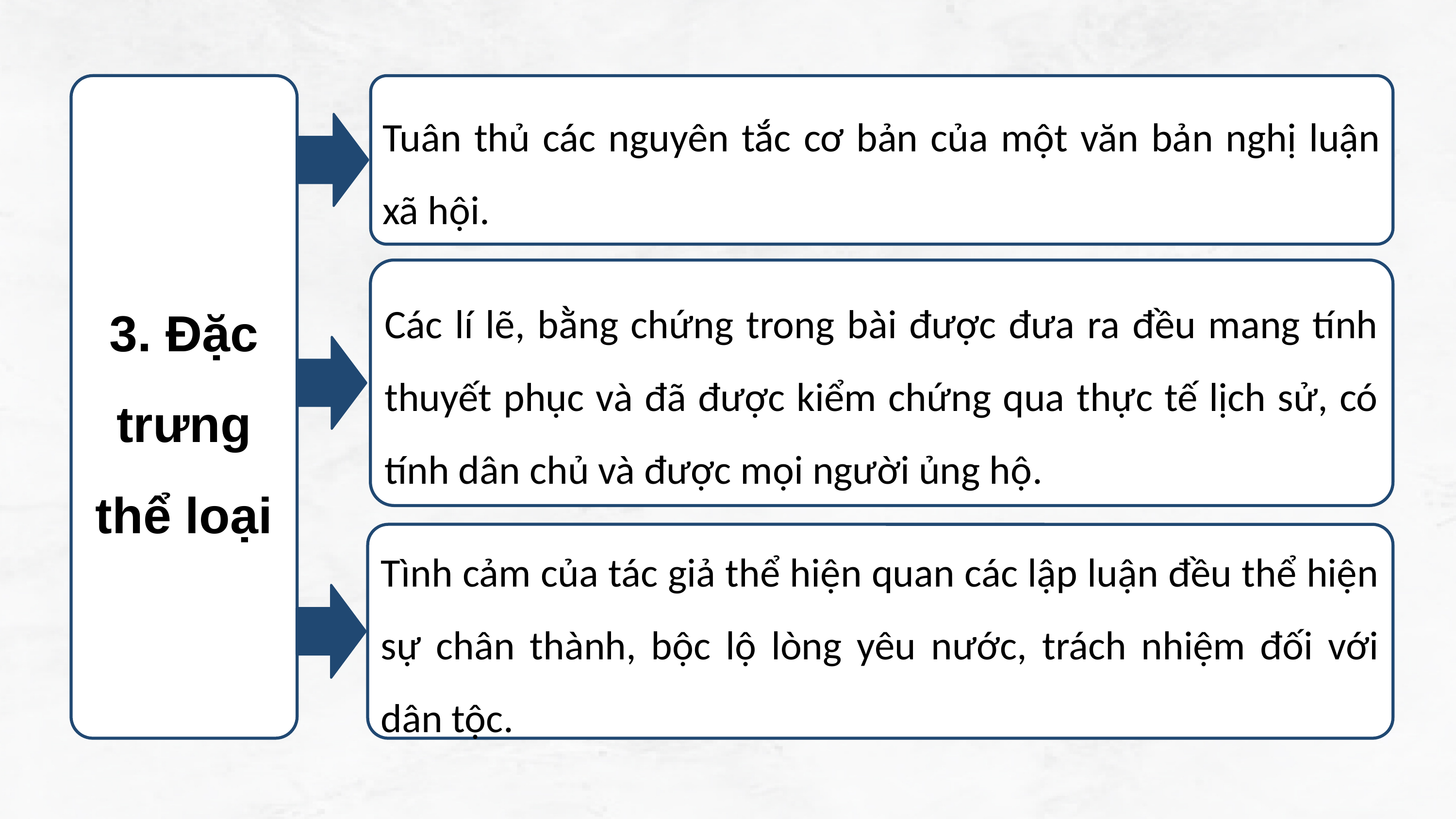

3. Đặc trưng thể loại
Tuân thủ các nguyên tắc cơ bản của một văn bản nghị luận xã hội.

Các lí lẽ, bằng chứng trong bài được đưa ra đều mang tính thuyết phục và đã được kiểm chứng qua thực tế lịch sử, có tính dân chủ và được mọi người ủng hộ.

Tình cảm của tác giả thể hiện quan các lập luận đều thể hiện sự chân thành, bộc lộ lòng yêu nước, trách nhiệm đối với dân tộc.